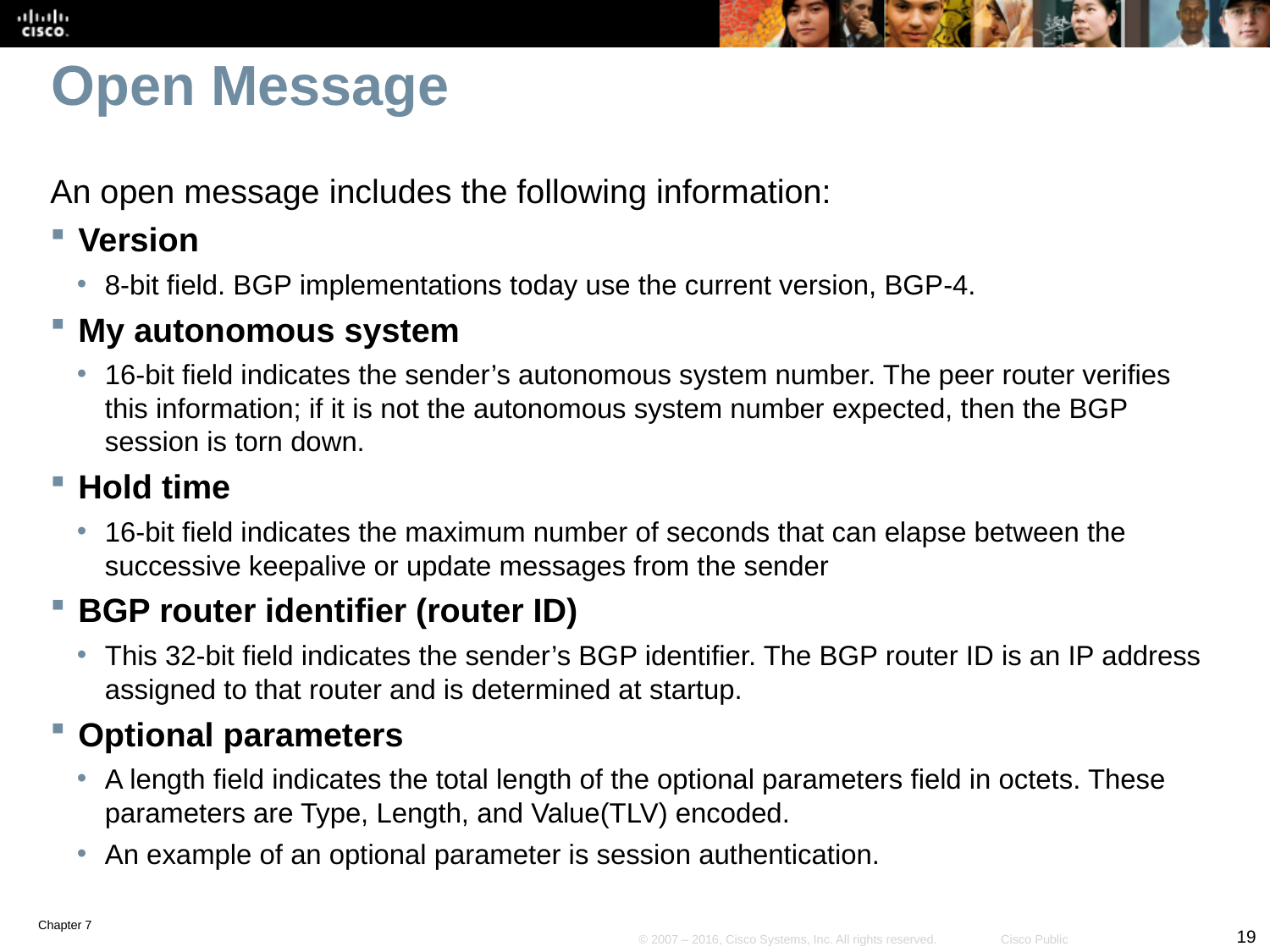

# Open Message
An open message includes the following information:
Version
8-bit field. BGP implementations today use the current version, BGP-4.
My autonomous system
16-bit field indicates the sender’s autonomous system number. The peer router verifies this information; if it is not the autonomous system number expected, then the BGP session is torn down.
Hold time
16-bit field indicates the maximum number of seconds that can elapse between the successive keepalive or update messages from the sender
BGP router identifier (router ID)
This 32-bit field indicates the sender’s BGP identifier. The BGP router ID is an IP address assigned to that router and is determined at startup.
Optional parameters
A length field indicates the total length of the optional parameters field in octets. These parameters are Type, Length, and Value(TLV) encoded.
An example of an optional parameter is session authentication.